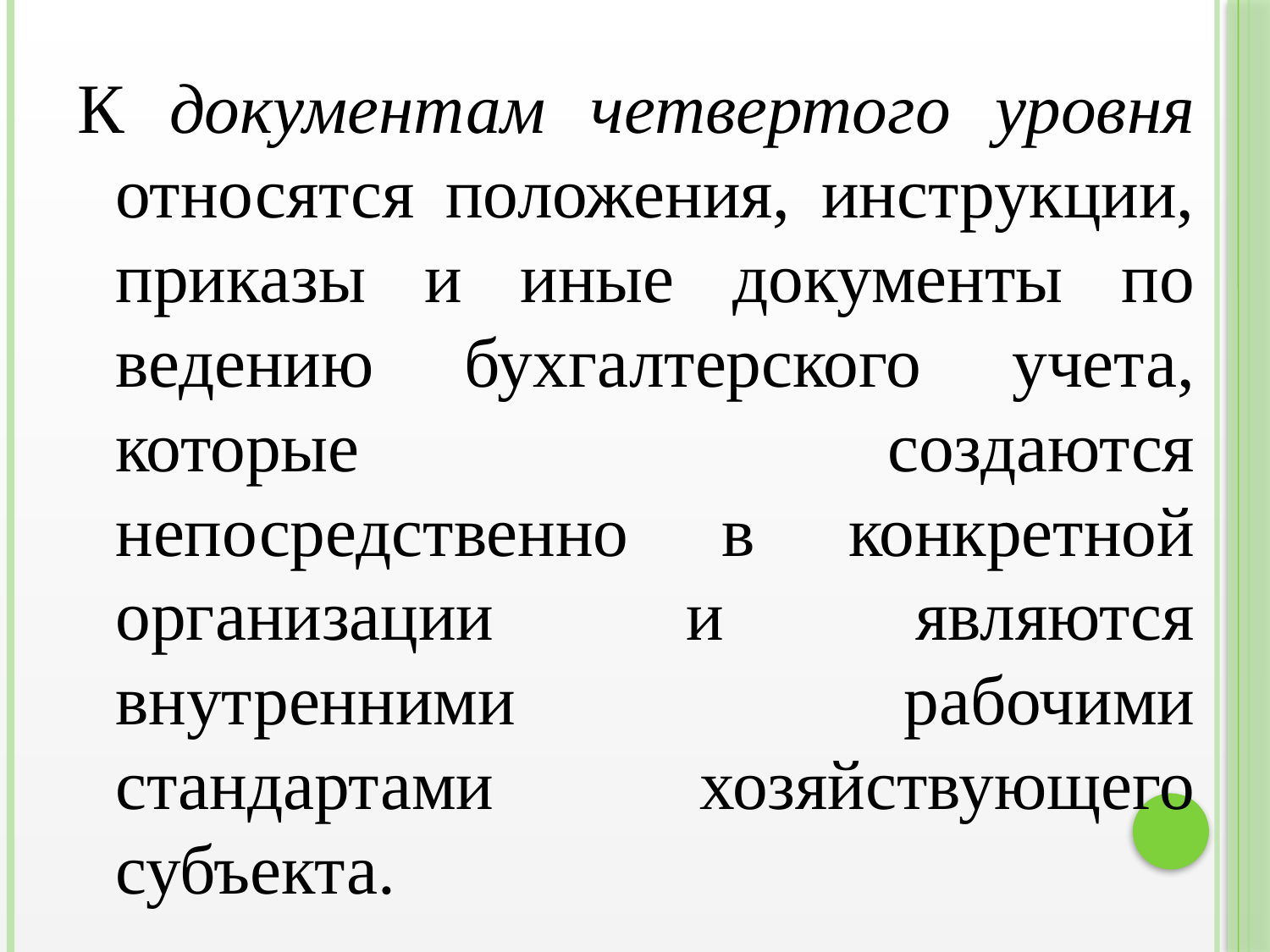

К документам четвертого уровня относятся положения, инструкции, приказы и иные документы по ведению бухгалтерского учета, которые создаются непосредственно в конкретной организации и являются внутренними рабочими стандартами хозяйствующего субъекта.